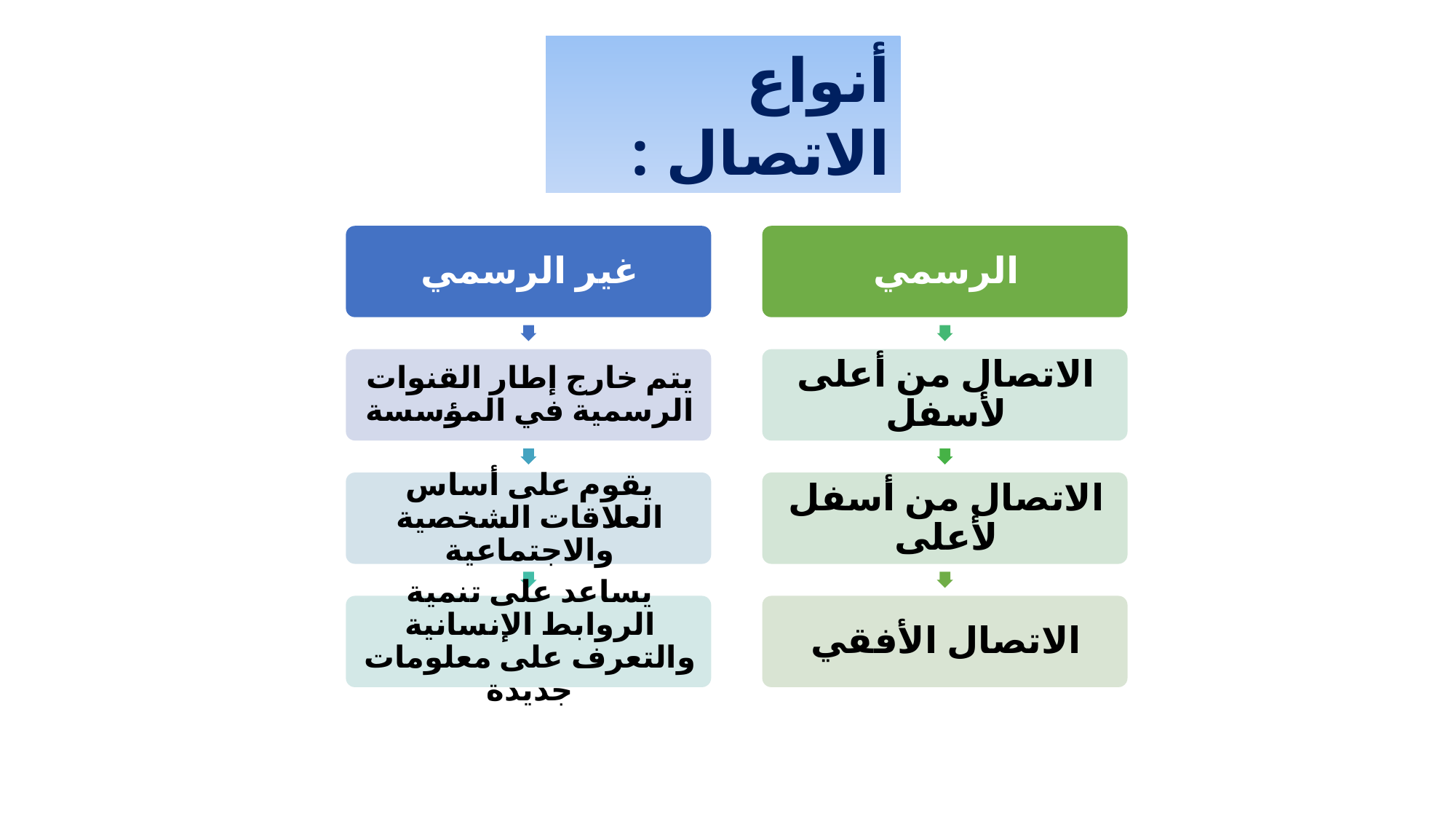

أنواع الاتصال :
غير الرسمي
يتم خارج إطار القنوات الرسمية في المؤسسة
يقوم على أساس العلاقات الشخصية والاجتماعية
يساعد على تنمية الروابط الإنسانية والتعرف على معلومات جديدة
الرسمي
الاتصال من أعلى لأسفل
الاتصال من أسفل لأعلى
الاتصال الأفقي